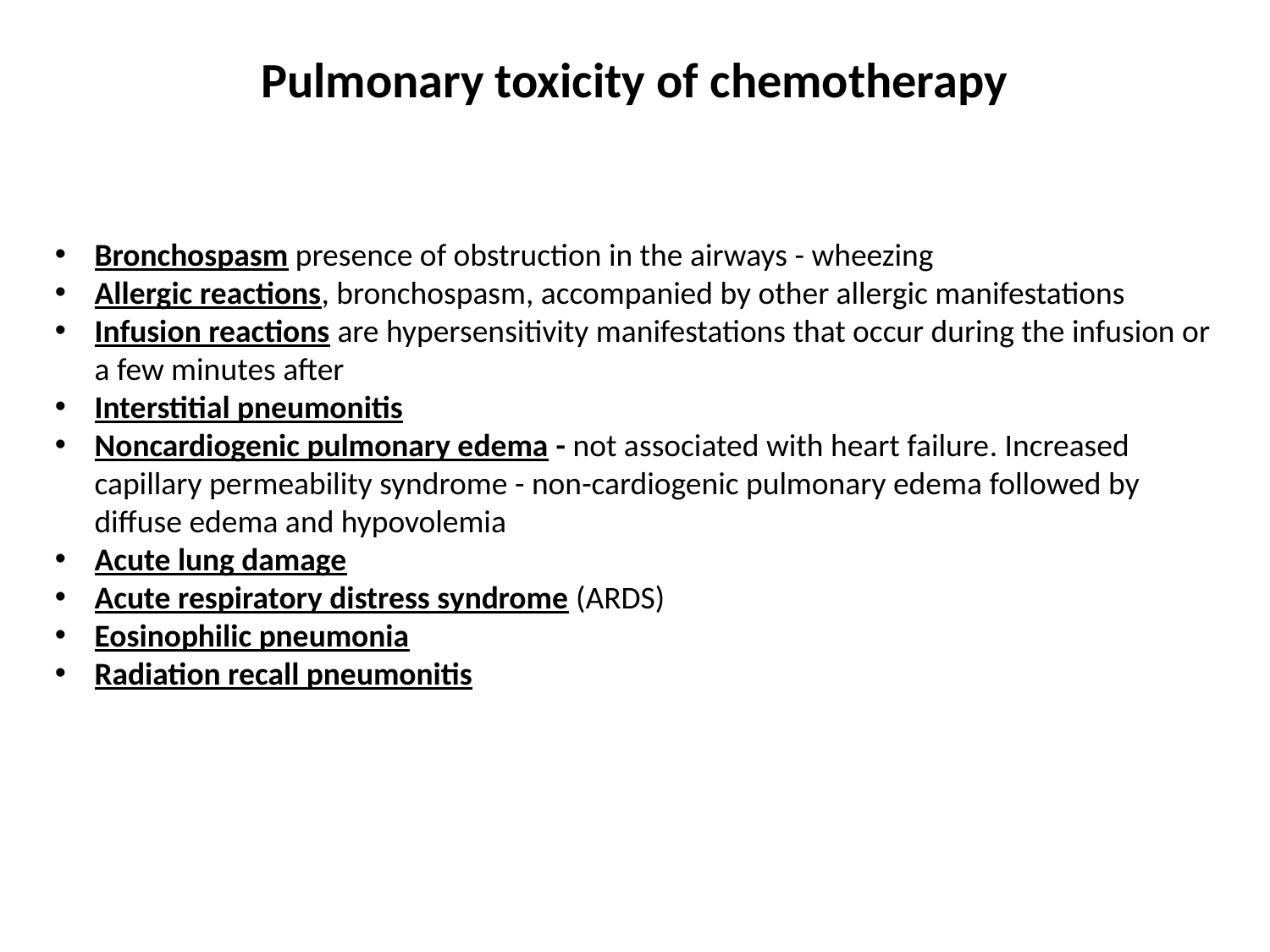

Pulmonary toxicity of chemotherapy

Bronchospasm presence of obstruction in the airways - wheezing
Allergic reactions, bronchospasm, accompanied by other allergic manifestations
Infusion reactions are hypersensitivity manifestations that occur during the infusion or a few minutes after
Interstitial pneumonitis
Noncardiogenic pulmonary edema - not associated with heart failure. Increased capillary permeability syndrome - non-cardiogenic pulmonary edema followed by diffuse edema and hypovolemia
Acute lung damage
Acute respiratory distress syndrome (ARDS)
Eosinophilic pneumonia
Radiation recall pneumonitis